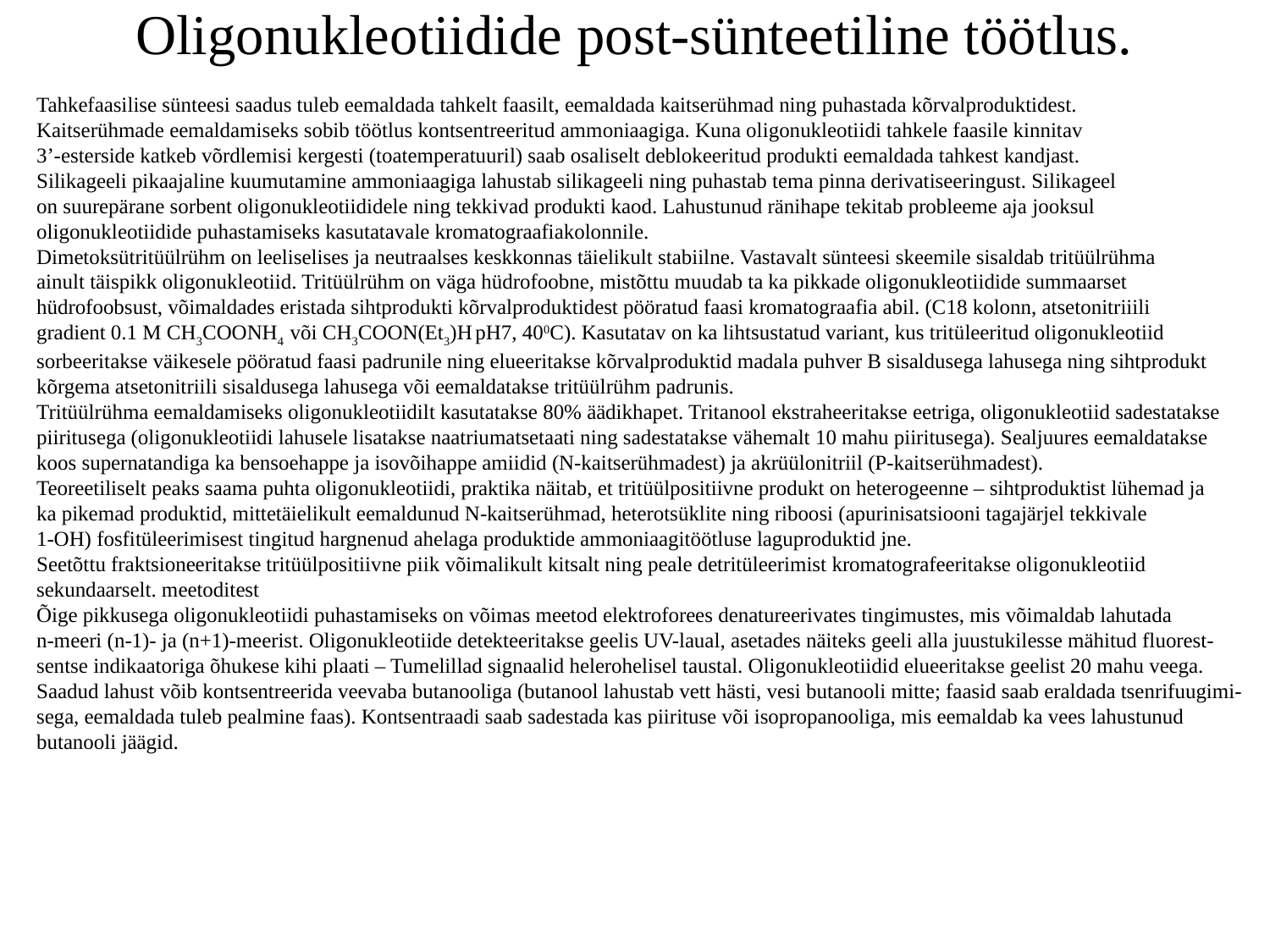

Oligonukleotiidide post-sünteetiline töötlus.
Tahkefaasilise sünteesi saadus tuleb eemaldada tahkelt faasilt, eemaldada kaitserühmad ning puhastada kõrvalproduktidest.
Kaitserühmade eemaldamiseks sobib töötlus kontsentreeritud ammoniaagiga. Kuna oligonukleotiidi tahkele faasile kinnitav
3’-esterside katkeb võrdlemisi kergesti (toatemperatuuril) saab osaliselt deblokeeritud produkti eemaldada tahkest kandjast.
Silikageeli pikaajaline kuumutamine ammoniaagiga lahustab silikageeli ning puhastab tema pinna derivatiseeringust. Silikageel
on suurepärane sorbent oligonukleotiididele ning tekkivad produkti kaod. Lahustunud ränihape tekitab probleeme aja jooksul
oligonukleotiidide puhastamiseks kasutatavale kromatograafiakolonnile.
Dimetoksütritüülrühm on leeliselises ja neutraalses keskkonnas täielikult stabiilne. Vastavalt sünteesi skeemile sisaldab tritüülrühma
ainult täispikk oligonukleotiid. Tritüülrühm on väga hüdrofoobne, mistõttu muudab ta ka pikkade oligonukleotiidide summaarset
hüdrofoobsust, võimaldades eristada sihtprodukti kõrvalproduktidest pööratud faasi kromatograafia abil. (C18 kolonn, atsetonitriiili
gradient 0.1 M CH3COONH4  või CH3COON(Et3)H pH7, 400C). Kasutatav on ka lihtsustatud variant, kus tritüleeritud oligonukleotiid
sorbeeritakse väikesele pööratud faasi padrunile ning elueeritakse kõrvalproduktid madala puhver B sisaldusega lahusega ning sihtprodukt
kõrgema atsetonitriili sisaldusega lahusega või eemaldatakse tritüülrühm padrunis.
Tritüülrühma eemaldamiseks oligonukleotiidilt kasutatakse 80% äädikhapet. Tritanool ekstraheeritakse eetriga, oligonukleotiid sadestatakse
piiritusega (oligonukleotiidi lahusele lisatakse naatriumatsetaati ning sadestatakse vähemalt 10 mahu piiritusega). Sealjuures eemaldatakse
koos supernatandiga ka bensoehappe ja isovõihappe amiidid (N-kaitserühmadest) ja akrüülonitriil (P-kaitserühmadest).
Teoreetiliselt peaks saama puhta oligonukleotiidi, praktika näitab, et tritüülpositiivne produkt on heterogeenne – sihtproduktist lühemad ja
ka pikemad produktid, mittetäielikult eemaldunud N-kaitserühmad, heterotsüklite ning riboosi (apurinisatsiooni tagajärjel tekkivale
1-OH) fosfitüleerimisest tingitud hargnenud ahelaga produktide ammoniaagitöötluse laguproduktid jne.
Seetõttu fraktsioneeritakse tritüülpositiivne piik võimalikult kitsalt ning peale detritüleerimist kromatografeeritakse oligonukleotiid
sekundaarselt. meetoditest
Õige pikkusega oligonukleotiidi puhastamiseks on võimas meetod elektroforees denatureerivates tingimustes, mis võimaldab lahutada
n-meeri (n-1)- ja (n+1)-meerist. Oligonukleotiide detekteeritakse geelis UV-laual, asetades näiteks geeli alla juustukilesse mähitud fluorest-
sentse indikaatoriga õhukese kihi plaati – Tumelillad signaalid helerohelisel taustal. Oligonukleotiidid elueeritakse geelist 20 mahu veega.
Saadud lahust võib kontsentreerida veevaba butanooliga (butanool lahustab vett hästi, vesi butanooli mitte; faasid saab eraldada tsenrifuugimi-
sega, eemaldada tuleb pealmine faas). Kontsentraadi saab sadestada kas piirituse või isopropanooliga, mis eemaldab ka vees lahustunud
butanooli jäägid.